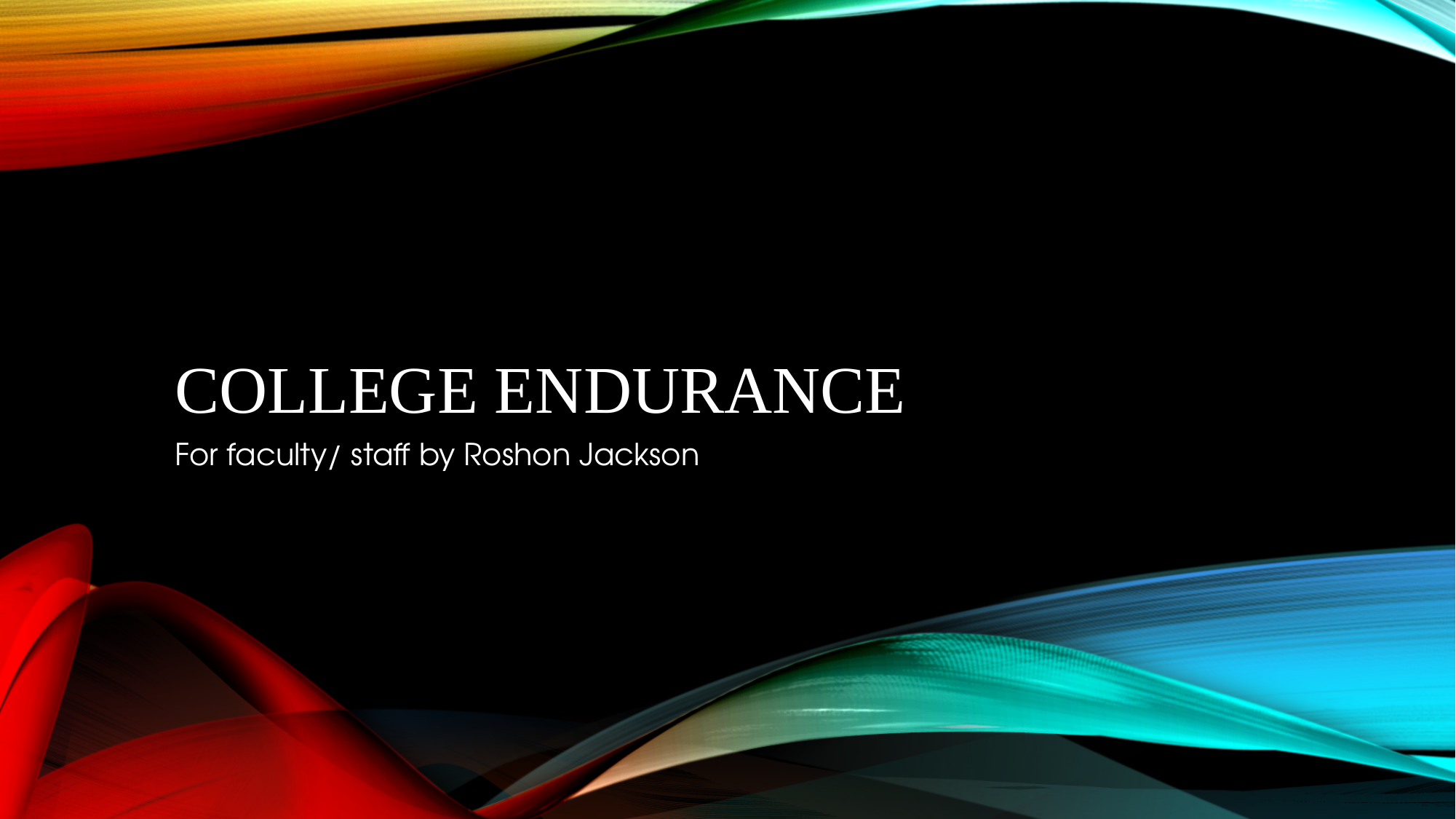

# College endurance
For faculty/ staff by Roshon Jackson